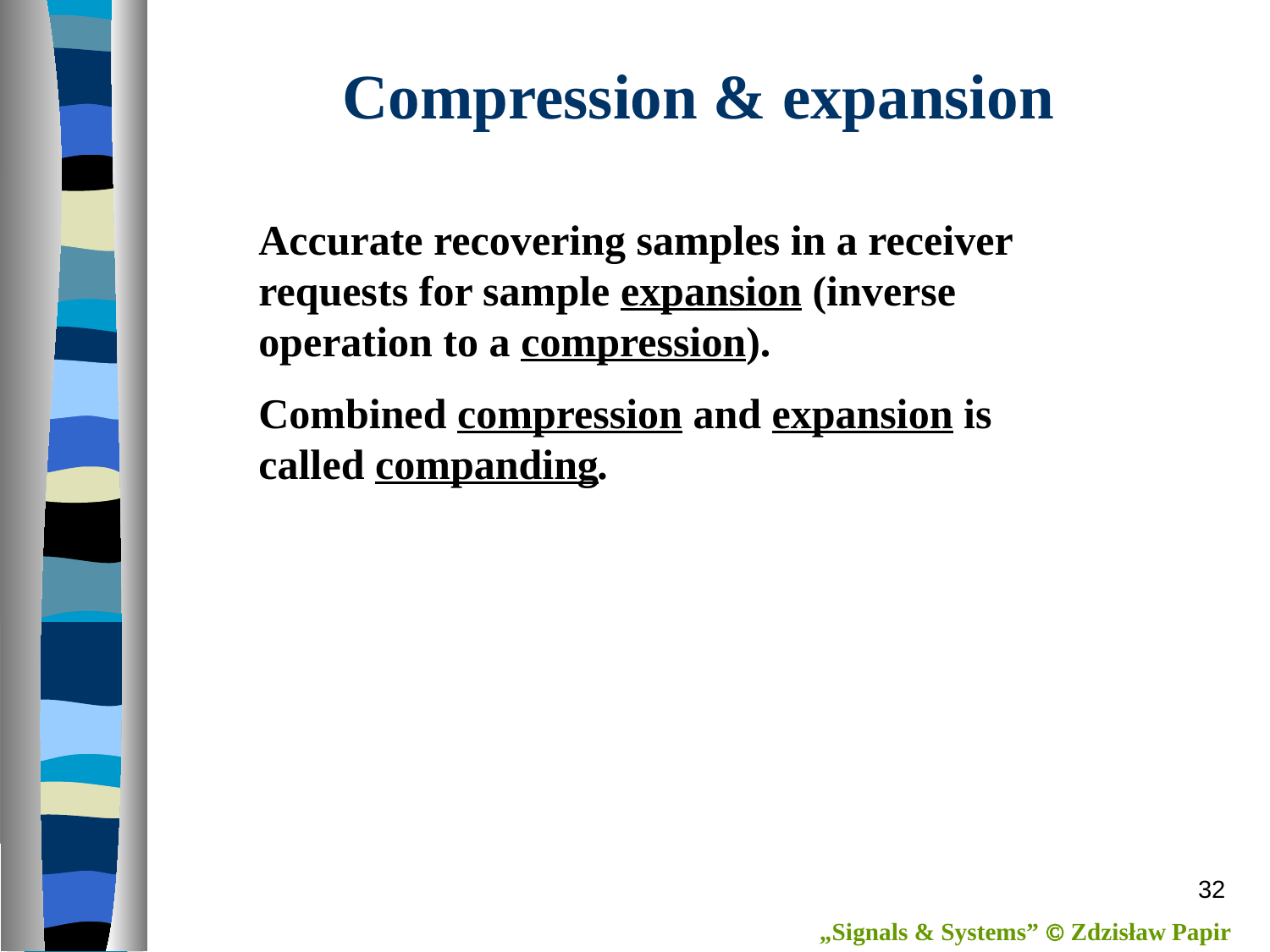

# Compression & expansion
Accurate recovering samples in a receiver requests for sample expansion (inverse operation to a compression).
Combined compression and expansion is called companding.
32
„Signals & Systems” © Zdzisław Papir